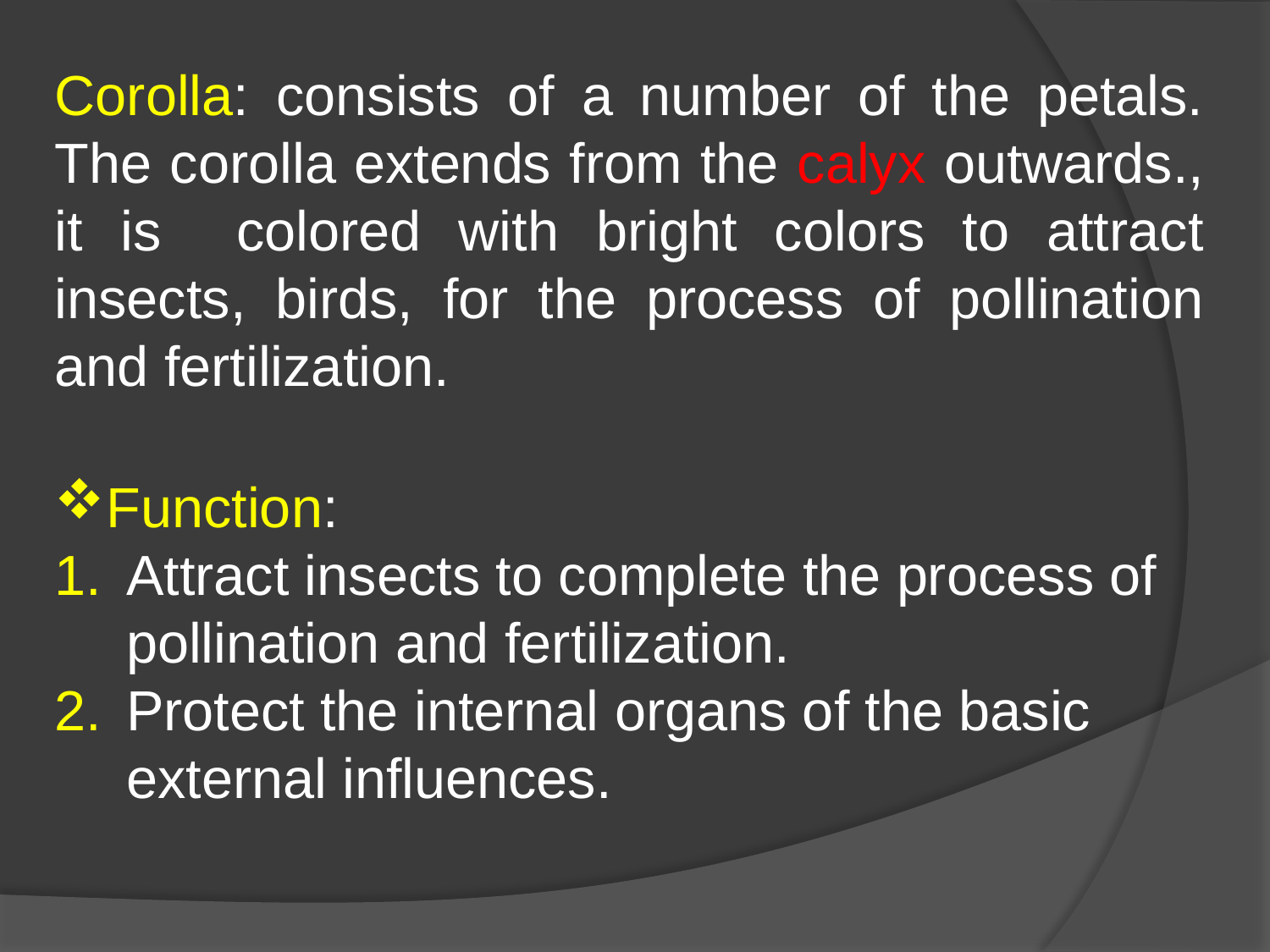

Corolla: consists of a number of the petals. The corolla extends from the calyx outwards., it is  colored with bright colors to attract insects, birds, for the process of pollination and fertilization.

Function:
Attract insects to complete the process of pollination and fertilization.
Protect the internal organs of the basic external influences.